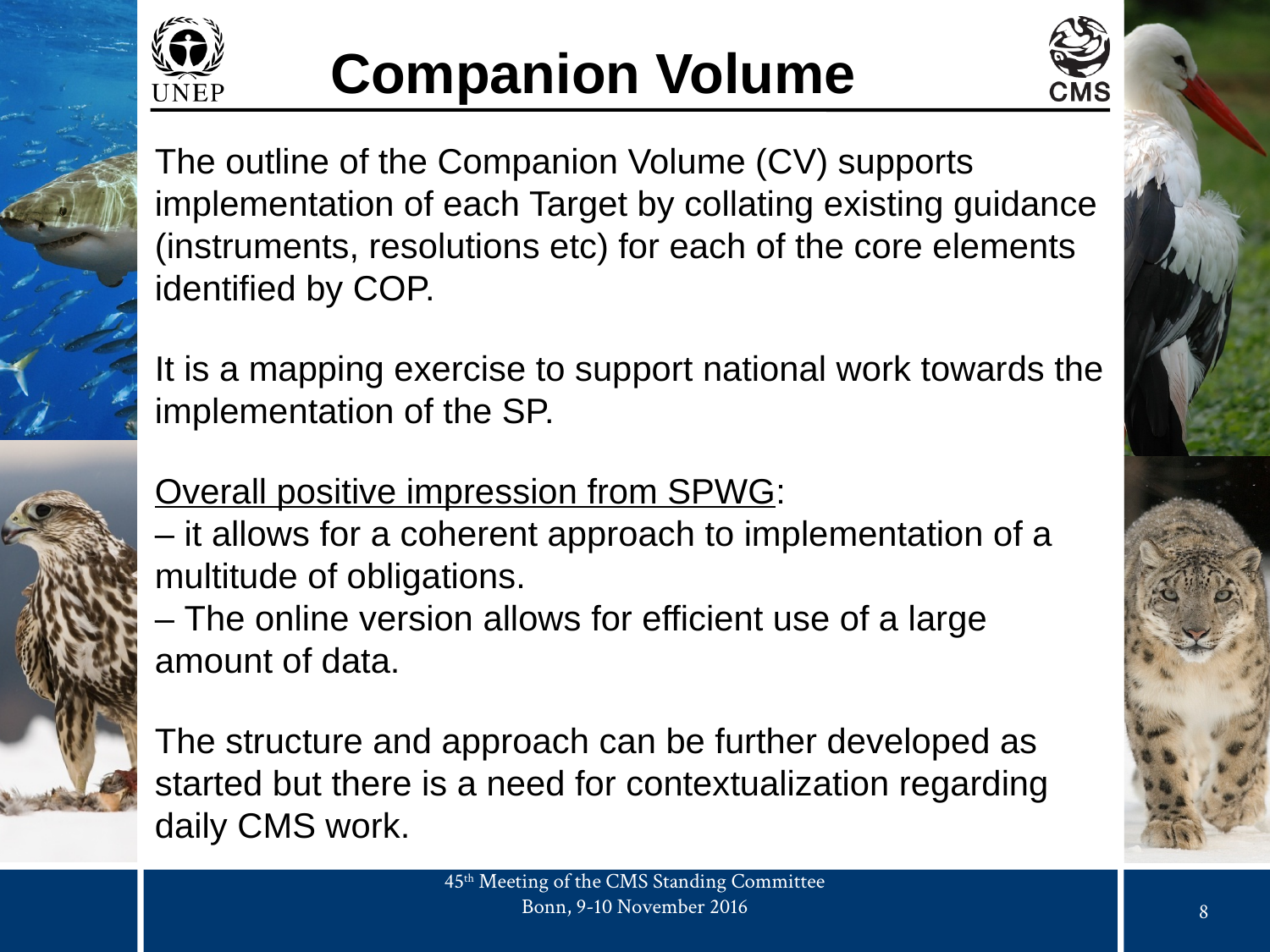

Companion Volume
The outline of the Companion Volume (CV) supports implementation of each Target by collating existing guidance (instruments, resolutions etc) for each of the core elements identified by COP.

It is a mapping exercise to support national work towards the implementation of the SP.

Overall positive impression from SPWG:
– it allows for a coherent approach to implementation of a multitude of obligations.
– The online version allows for efficient use of a large amount of data.

The structure and approach can be further developed as started but there is a need for contextualization regarding daily CMS work.